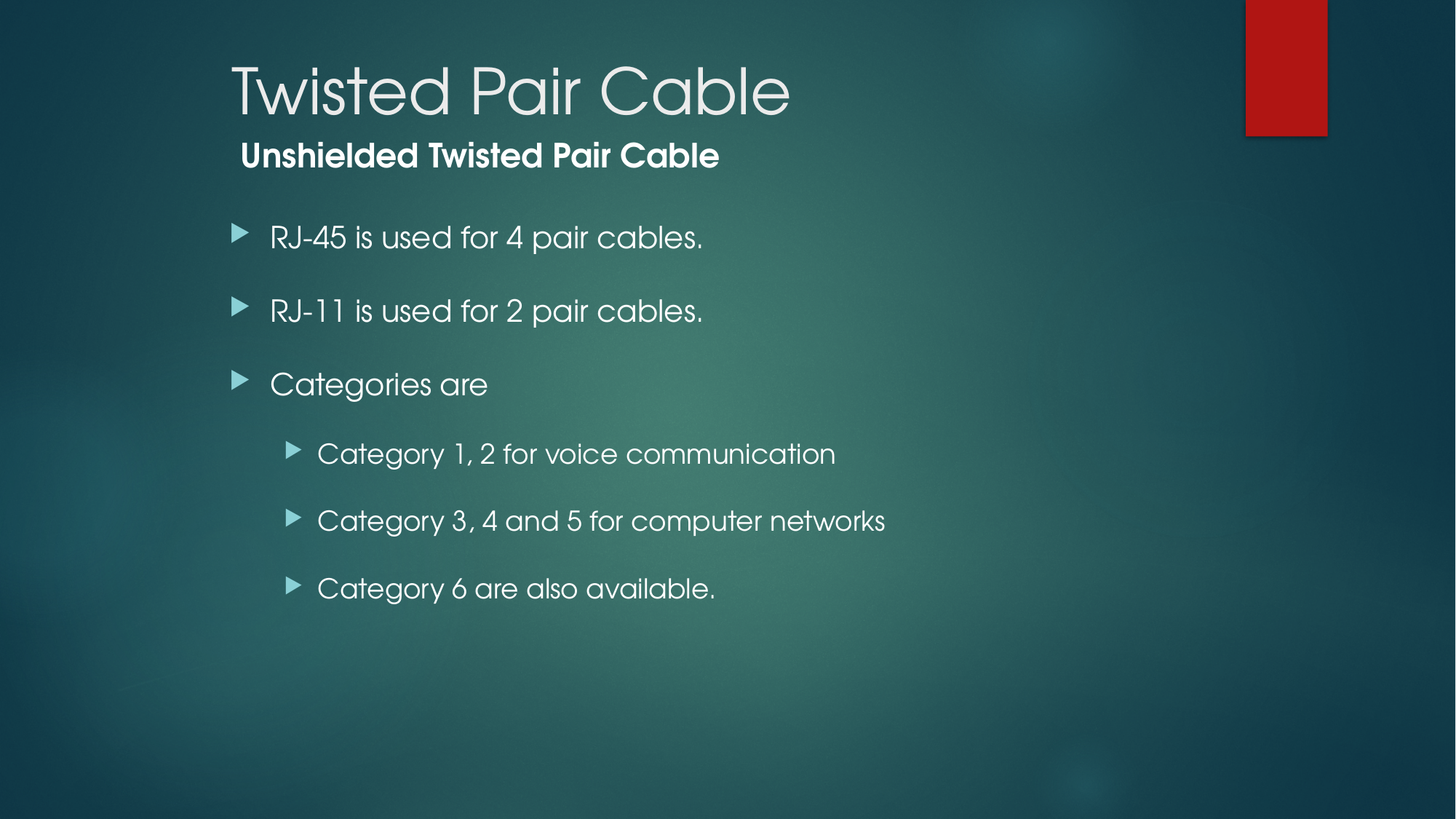

# Twisted Pair Cable
Unshielded Twisted Pair Cable
RJ-45 is used for 4 pair cables.
RJ-11 is used for 2 pair cables.
Categories are
Category 1, 2 for voice communication
Category 3, 4 and 5 for computer networks
Category 6 are also available.